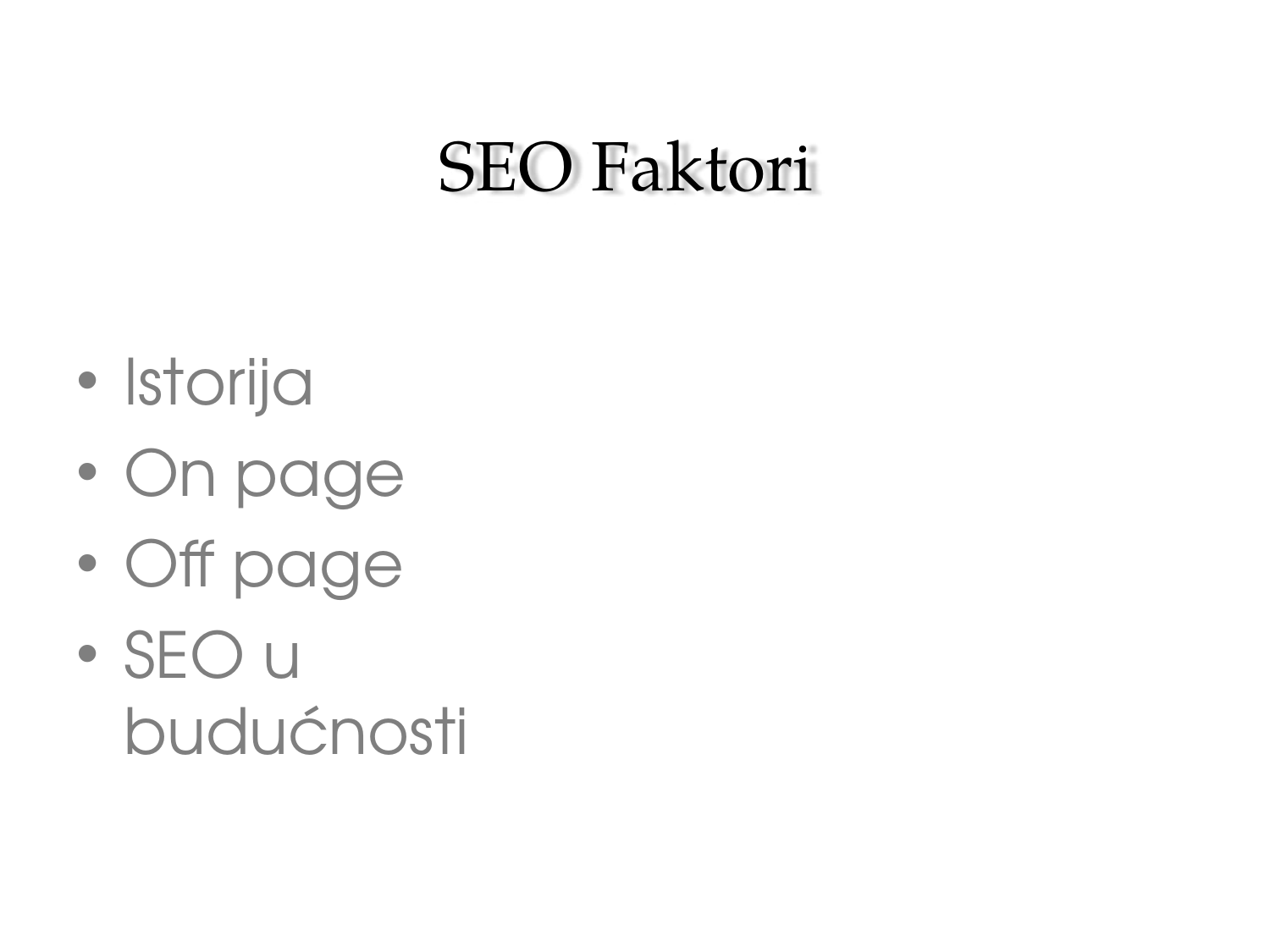

# SEO Faktori

Istorija
On page
Off page
SEO u budućnosti